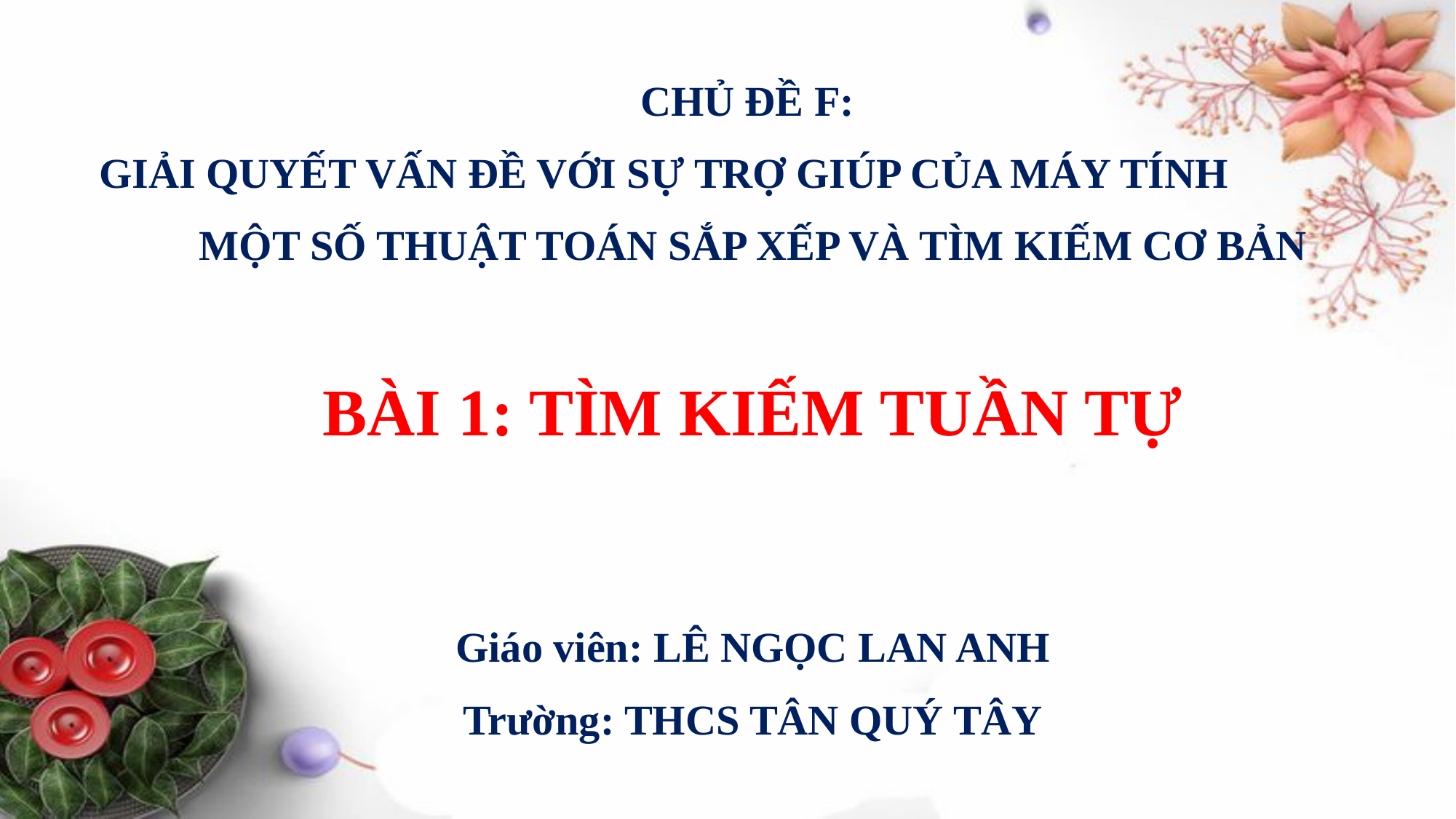

CHỦ ĐỀ F:
GIẢI QUYẾT VẤN ĐỀ VỚI SỰ TRỢ GIÚP CỦA MÁY TÍNH
MỘT SỐ THUẬT TOÁN SẮP XẾP VÀ TÌM KIẾM CƠ BẢN
BÀI 1: TÌM KIẾM TUẦN TỰ
Giáo viên: LÊ NGỌC LAN ANH
Trường: THCS TÂN QUÝ TÂY
2